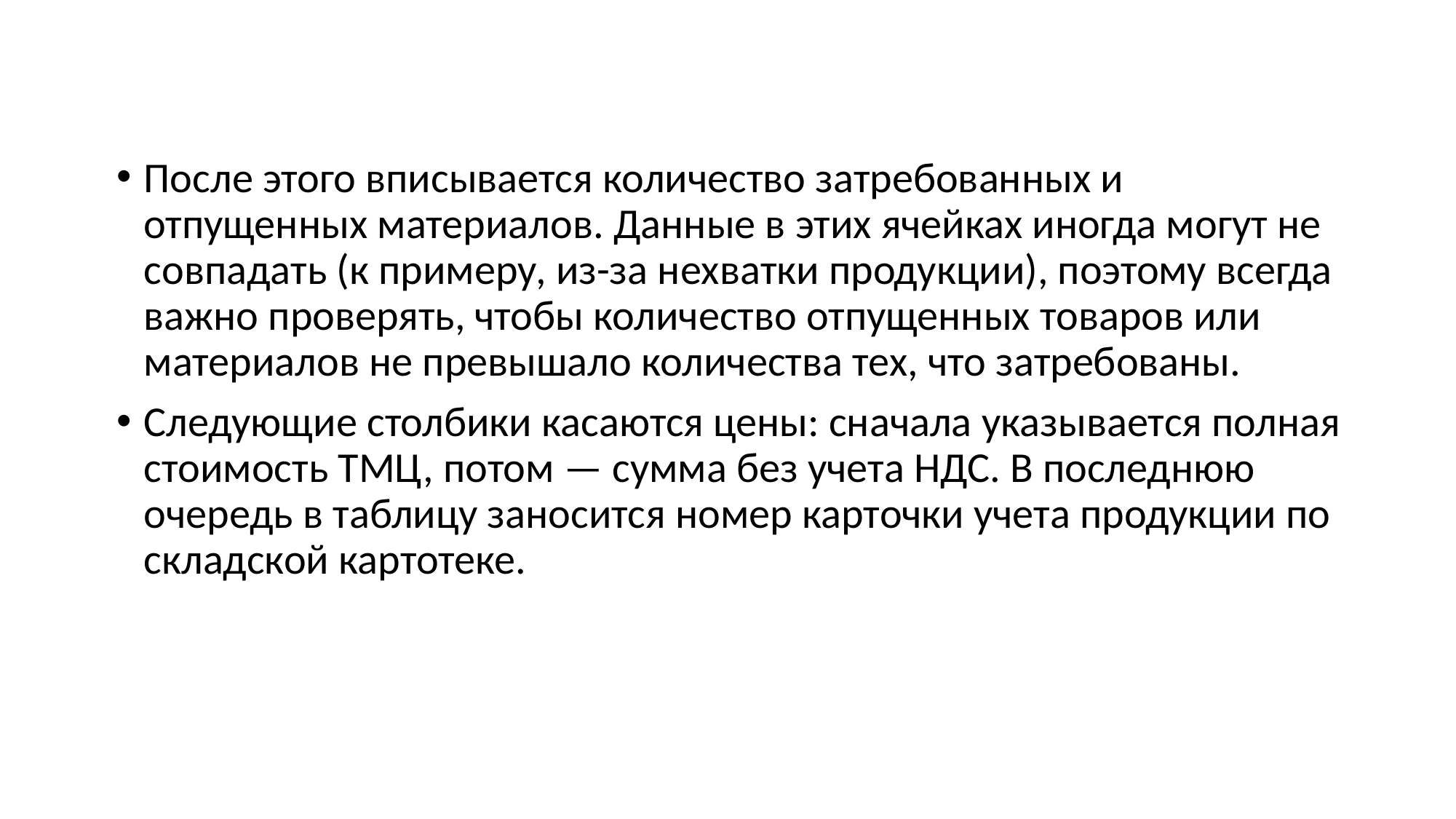

После этого вписывается количество затребованных и отпущенных материалов. Данные в этих ячейках иногда могут не совпадать (к примеру, из-за нехватки продукции), поэтому всегда важно проверять, чтобы количество отпущенных товаров или материалов не превышало количества тех, что затребованы.
Следующие столбики касаются цены: сначала указывается полная стоимость ТМЦ, потом — сумма без учета НДС. В последнюю очередь в таблицу заносится номер карточки учета продукции по складской картотеке.